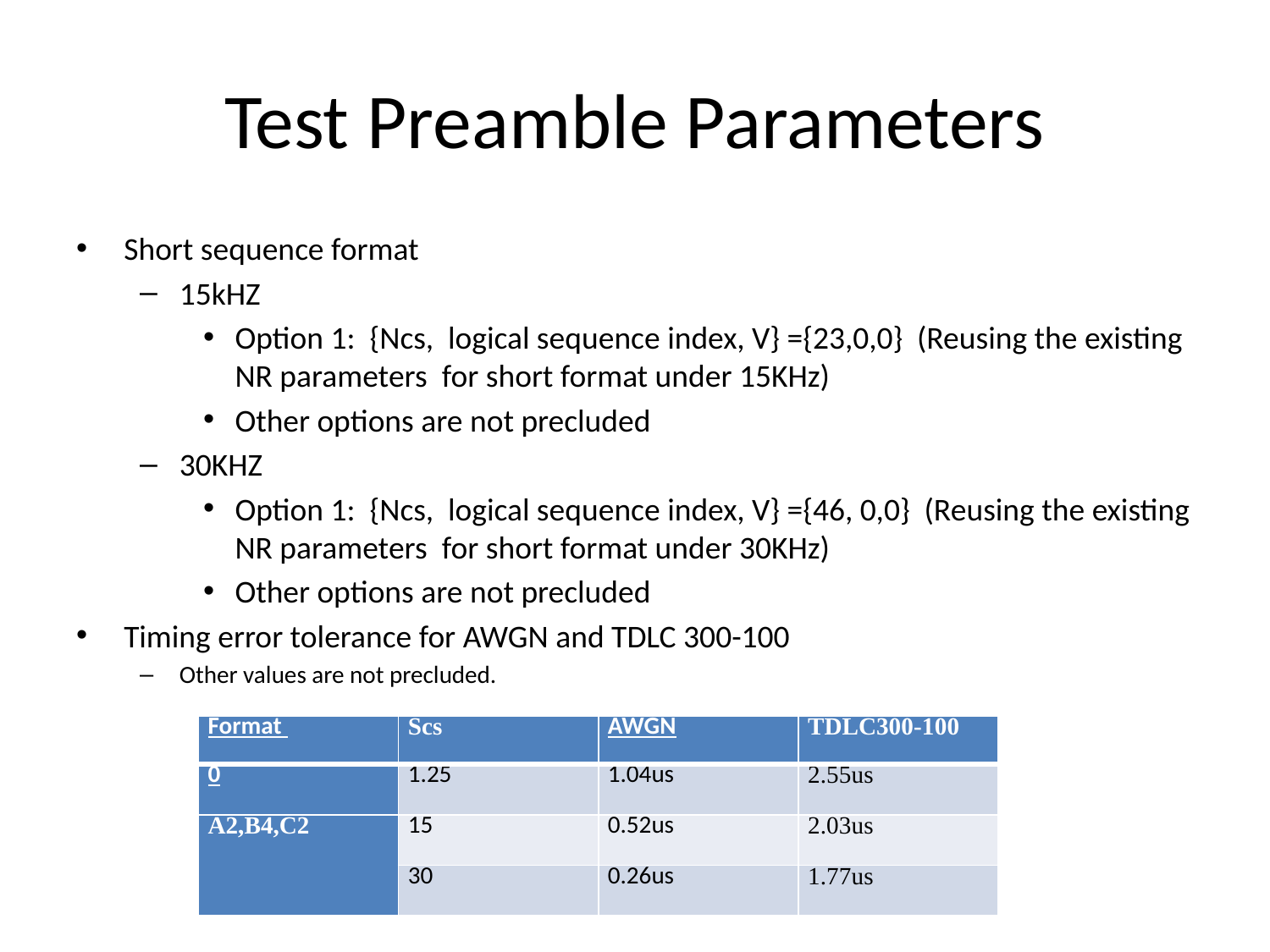

# Test Preamble Parameters
Short sequence format
15kHZ
Option 1:  {Ncs,  logical sequence index, V} ={23,0,0}  (Reusing the existing NR parameters  for short format under 15KHz)
Other options are not precluded
30KHZ
Option 1:  {Ncs,  logical sequence index, V} ={46, 0,0}  (Reusing the existing NR parameters  for short format under 30KHz)
Other options are not precluded
Timing error tolerance for AWGN and TDLC 300-100
Other values are not precluded.
| Format | Scs | AWGN | TDLC300-100 |
| --- | --- | --- | --- |
| 0 | 1.25 | 1.04us | 2.55us |
| A2,B4,C2 | 15 | 0.52us | 2.03us |
|  | 30 | 0.26us | 1.77us |